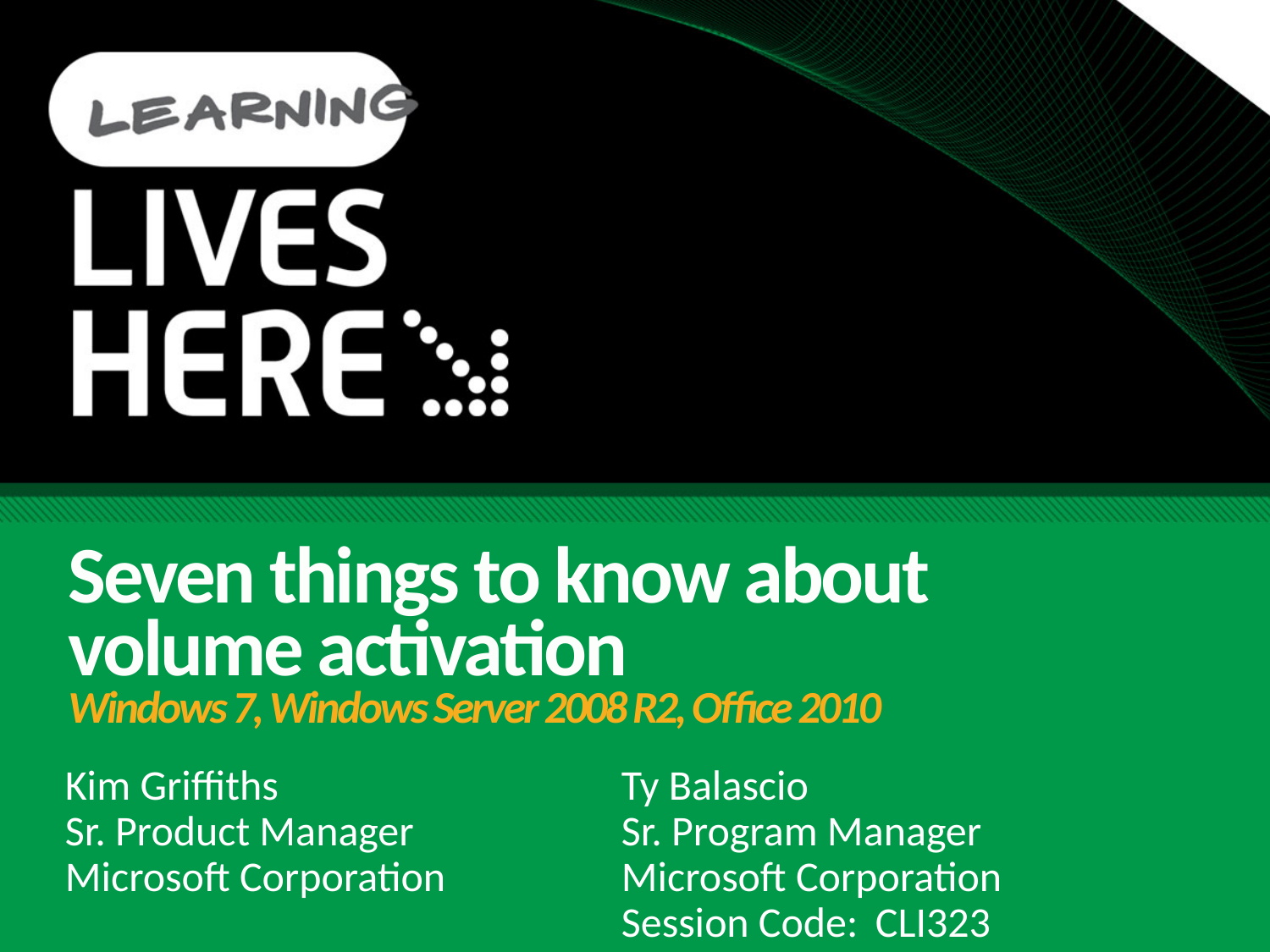

# Seven things to know about volume activation Windows 7, Windows Server 2008 R2, Office 2010
Kim Griffiths
Sr. Product Manager
Microsoft Corporation
Ty Balascio
Sr. Program Manager
Microsoft Corporation
Session Code:	CLI323